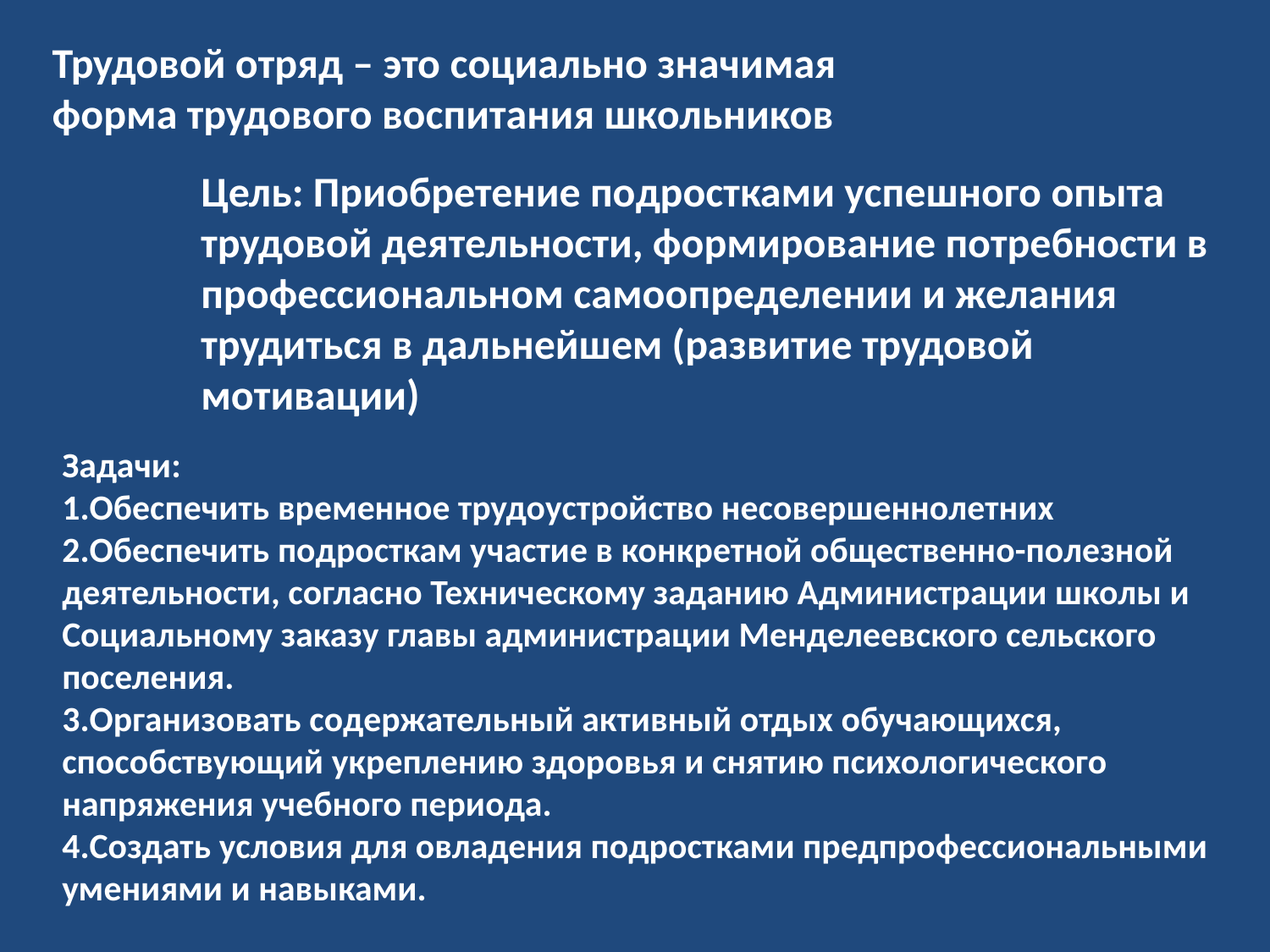

Трудовой отряд – это социально значимая форма трудового воспитания школьников
Цель: Приобретение подростками успешного опыта трудовой деятельности, формирование потребности в профессиональном самоопределении и желания трудиться в дальнейшем (развитие трудовой мотивации)
Задачи:
1.Обеспечить временное трудоустройство несовершеннолетних
2.Обеспечить подросткам участие в конкретной общественно-полезной деятельности, согласно Техническому заданию Администрации школы и Социальному заказу главы администрации Менделеевского сельского поселения.
3.Организовать содержательный активный отдых обучающихся, способствующий укреплению здоровья и снятию психологического напряжения учебного периода.
4.Создать условия для овладения подростками предпрофессиональными умениями и навыками.